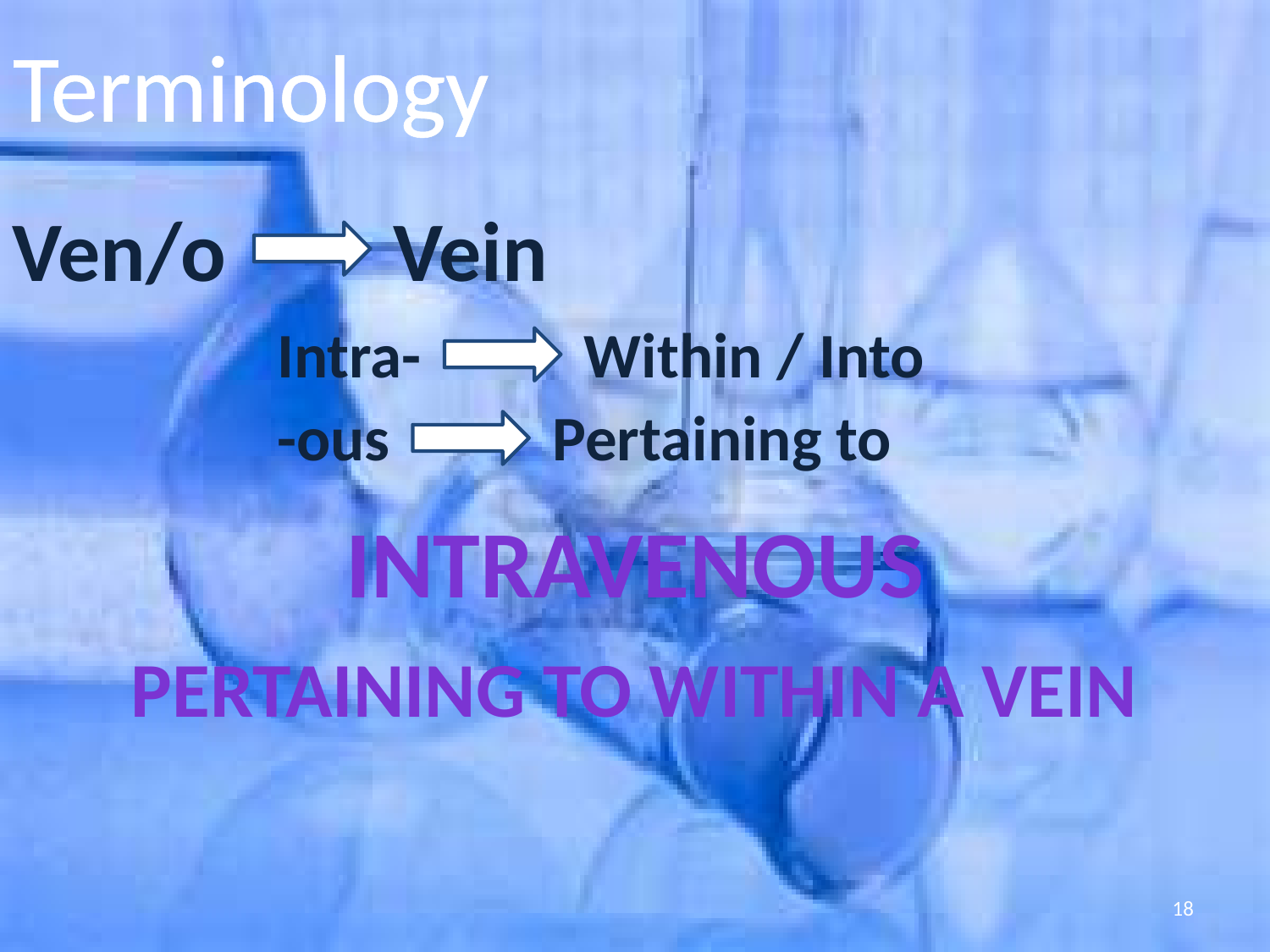

Terminology

Ven/o
Vein

Intra-
Within / Into

-ous
Pertaining to

Intravenous
Pertaining to within a vein
18